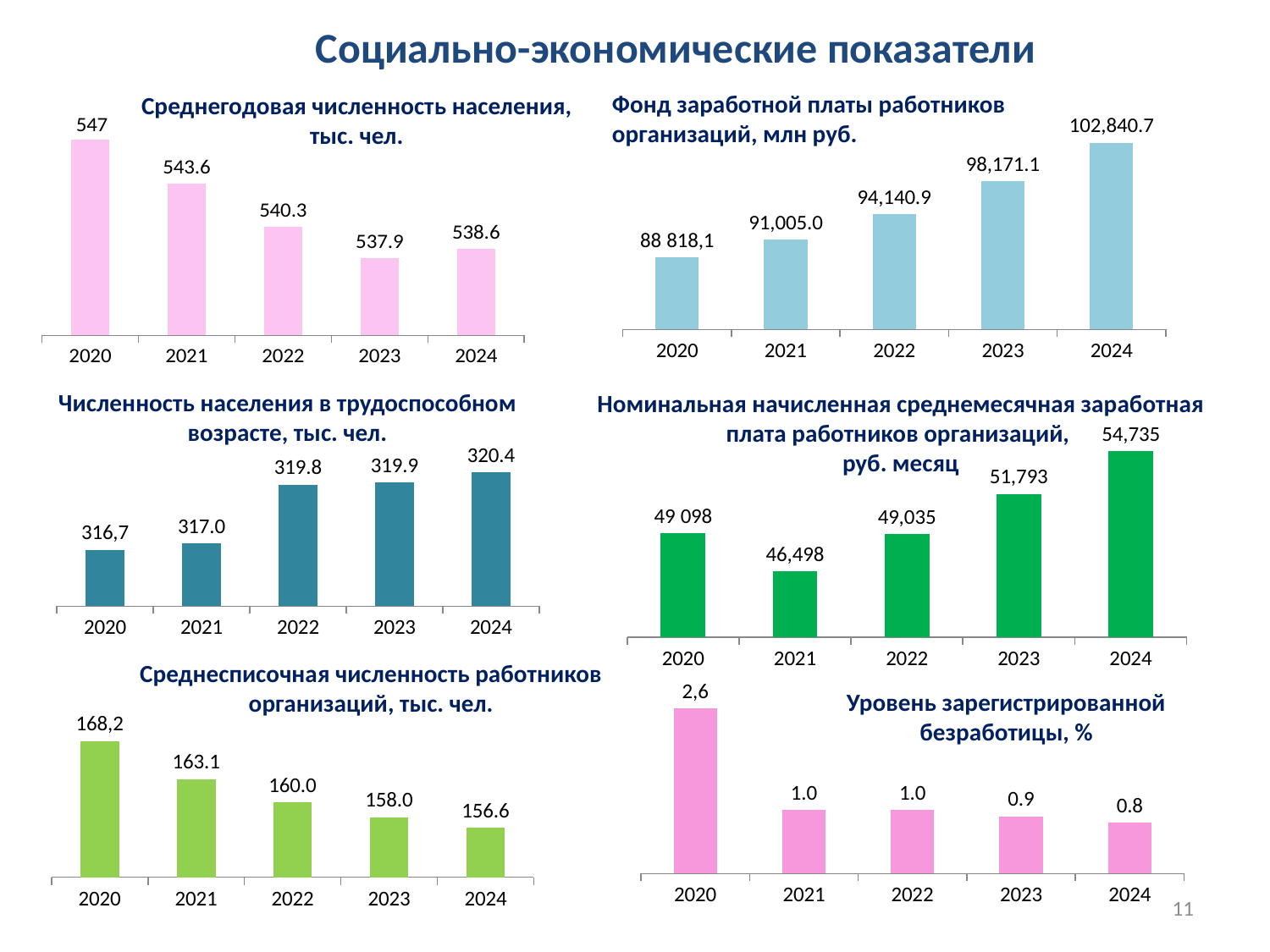

Социально-экономические показатели
Фонд заработной платы работников организаций, млн руб.
Среднегодовая численность населения, тыс. чел.

[unsupported chart]

[unsupported chart]

Численность населения в трудоспособном возрасте, тыс. чел.
Номинальная начисленная среднемесячная заработная плата работников организаций,
руб. месяц

[unsupported chart]

[unsupported chart]

Среднесписочная численность работников организаций, тыс. чел.

[unsupported chart]

Уровень зарегистрированной безработицы, %

[unsupported chart]

11